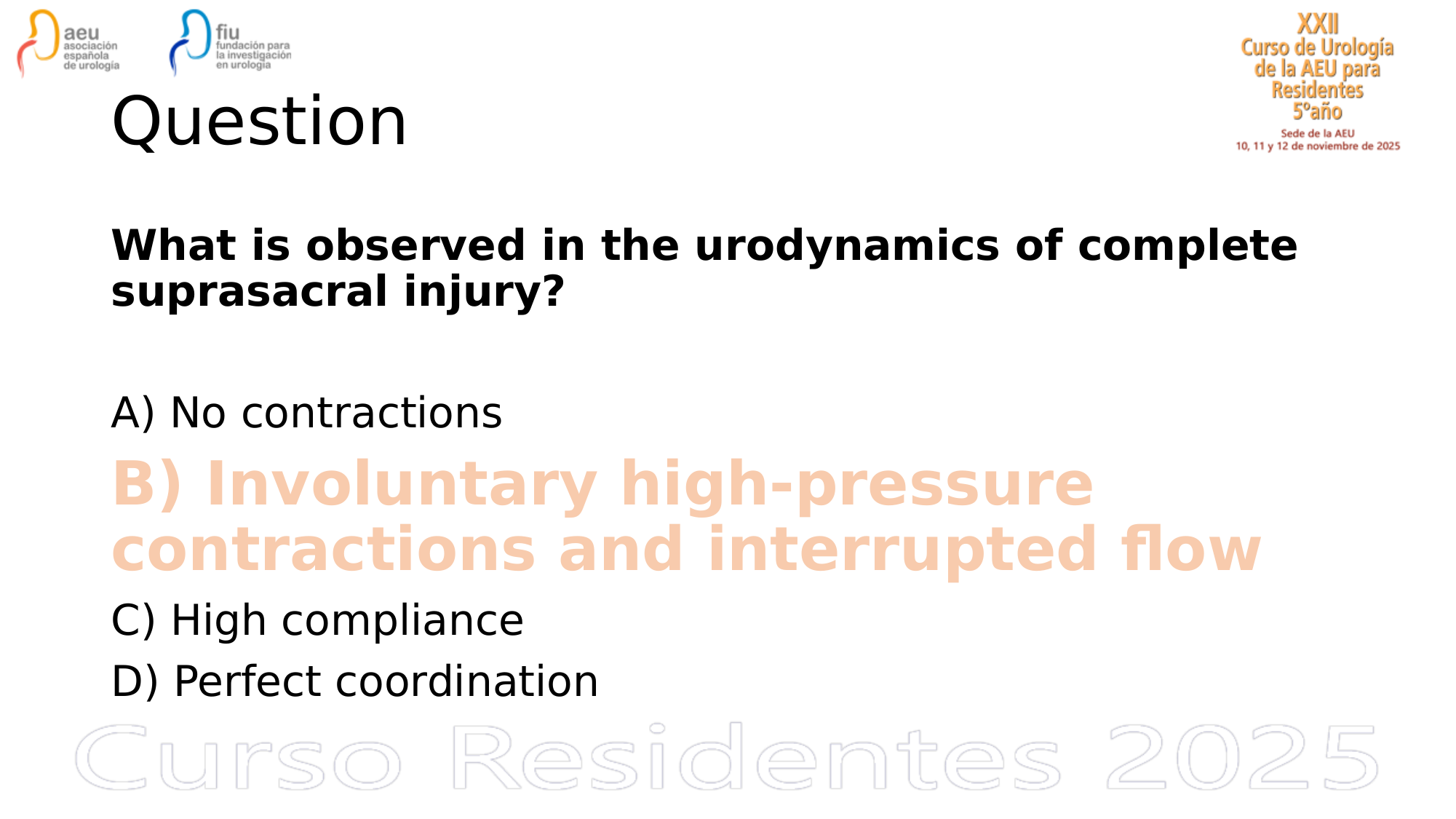

# Question
What is observed in the urodynamics of complete suprasacral injury?

A) No contractions
B) Involuntary high-pressure contractions and interrupted flow
C) High compliance
D) Perfect coordination